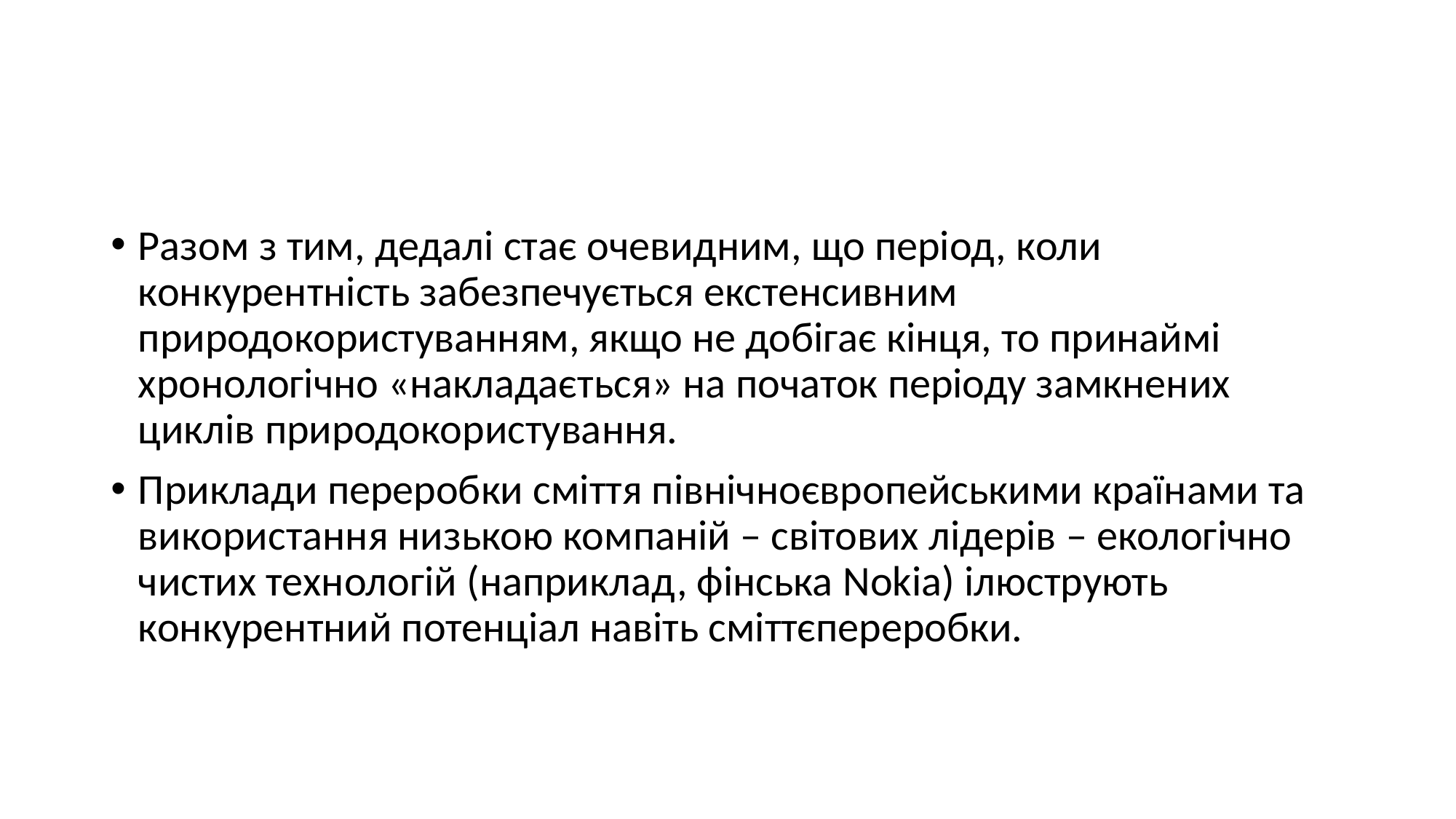

#
Разом з тим, дедалі стає очевидним, що період, коли конкурентність забезпечується екстенсивним природокористуванням, якщо не добігає кінця, то принаймі хронологічно «накладається» на початок періоду замкнених циклів природокористування.
Приклади переробки сміття північноєвропейськими країнами та використання низькою компаній – світових лідерів – екологічно чистих технологій (наприклад, фінська Nokia) ілюструють конкурентний потенціал навіть сміттєпереробки.